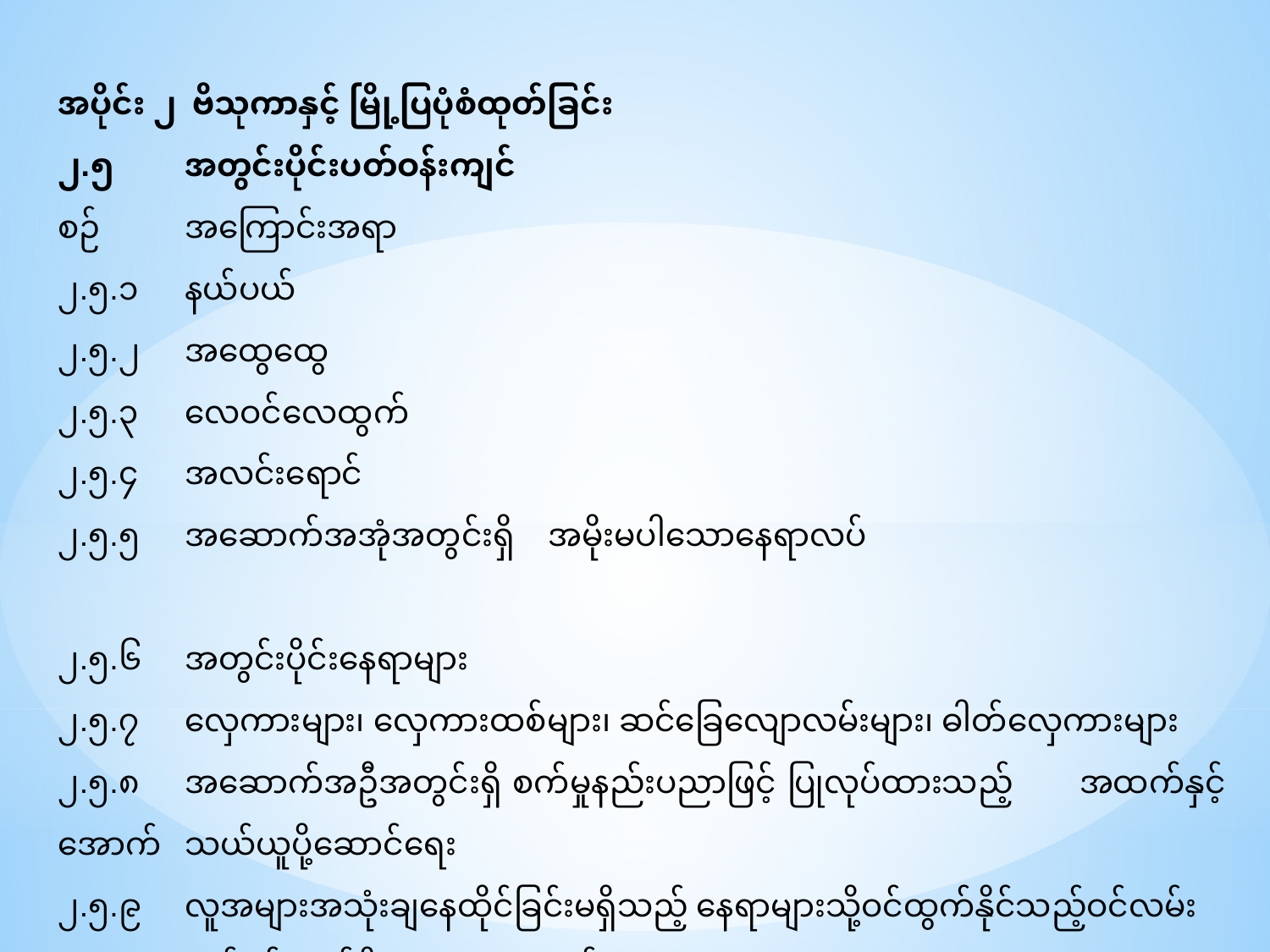

အပိုင်း ၂  ဗိသုကာနှင့် မြို့ပြပုံစံထုတ်ခြင်း
၂.၅ 	အတွင်းပိုင်းပတ်ဝန်းကျင်
စဉ်	အကြောင်းအရာ
၂.၅.၁ 	နယ်ပယ်
၂.၅.၂	အထွေထွေ
၂.၅.၃	လေဝင်လေထွက်
၂.၅.၄	အလင်းရောင်
၂.၅.၅	အဆောက်အအုံအတွင်းရှိ အမိုးမပါသောနေရာလပ်
၂.၅.၆	အတွင်းပိုင်းနေရာများ
၂.၅.၇	လှေကားများ၊ လှေကားထစ်များ၊ ဆင်ခြေလျောလမ်းများ၊ ဓါတ်လှေကားများ
၂.၅.၈	အဆောက်အဦအတွင်းရှိ စက်မှုနည်းပညာဖြင့် ပြုလုပ်ထားသည့်	အထက်နှင့်အောက် 	သယ်ယူပို့ဆောင်ရေး
၂.၅.၉	လူအများအသုံးချနေထိုင်ခြင်းမရှိသည့် နေရာများသို့ဝင်ထွက်နိုင်သည့်ဝင်လမ်း
၂.၅.၁၀	ပတ်ဝန်းကျင်ရှိ အရာဝတ္ထုပစ္စည်းများ